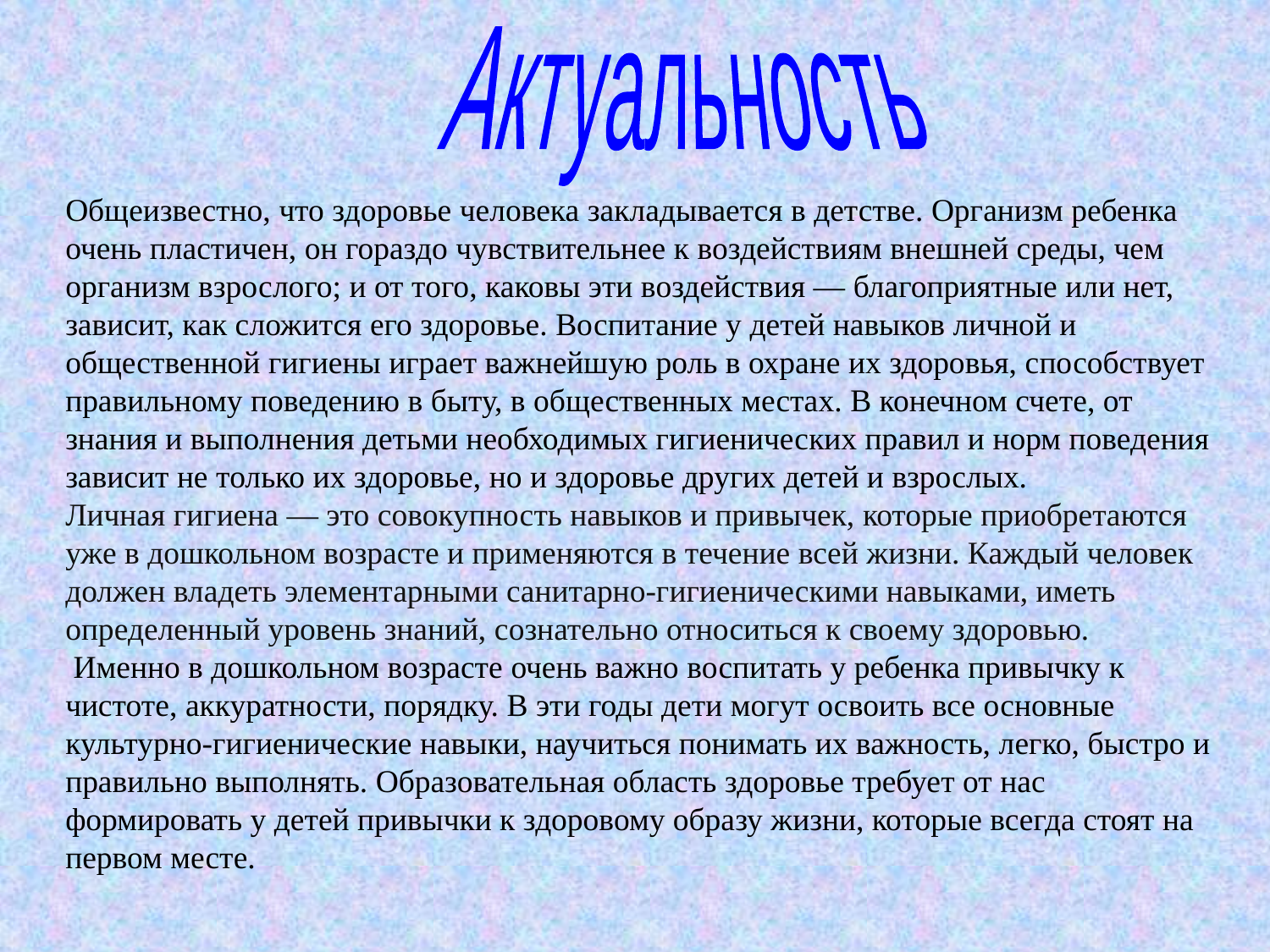

Актуальность
Общеизвестно, что здоровье человека закладывается в детстве. Организм ребенка очень пластичен, он гораздо чувствительнее к воздействиям внешней среды, чем организм взрослого; и от того, каковы эти воздействия — благоприятные или нет, зависит, как сложится его здоровье. Воспитание у детей навыков личной и общественной гигиены играет важнейшую роль в охране их здоровья, способствует правильному поведению в быту, в общественных местах. В конечном счете, от знания и выполнения детьми необходимых гигиенических правил и норм поведения зависит не только их здоровье, но и здоровье других детей и взрослых.
Личная гигиена — это совокупность навыков и привычек, которые приобретаются уже в дошкольном возрасте и применяются в течение всей жизни. Каждый человек должен владеть элементарными санитарно-гигиеническими навыками, иметь определенный уровень знаний, сознательно относиться к своему здоровью.
 Именно в дошкольном возрасте очень важно воспитать у ребенка привычку к чистоте, аккуратности, порядку. В эти годы дети могут освоить все основные культурно-гигиенические навыки, научиться понимать их важность, легко, быстро и правильно выполнять. Образовательная область здоровье требует от нас формировать у детей привычки к здоровому образу жизни, которые всегда стоят на первом месте.